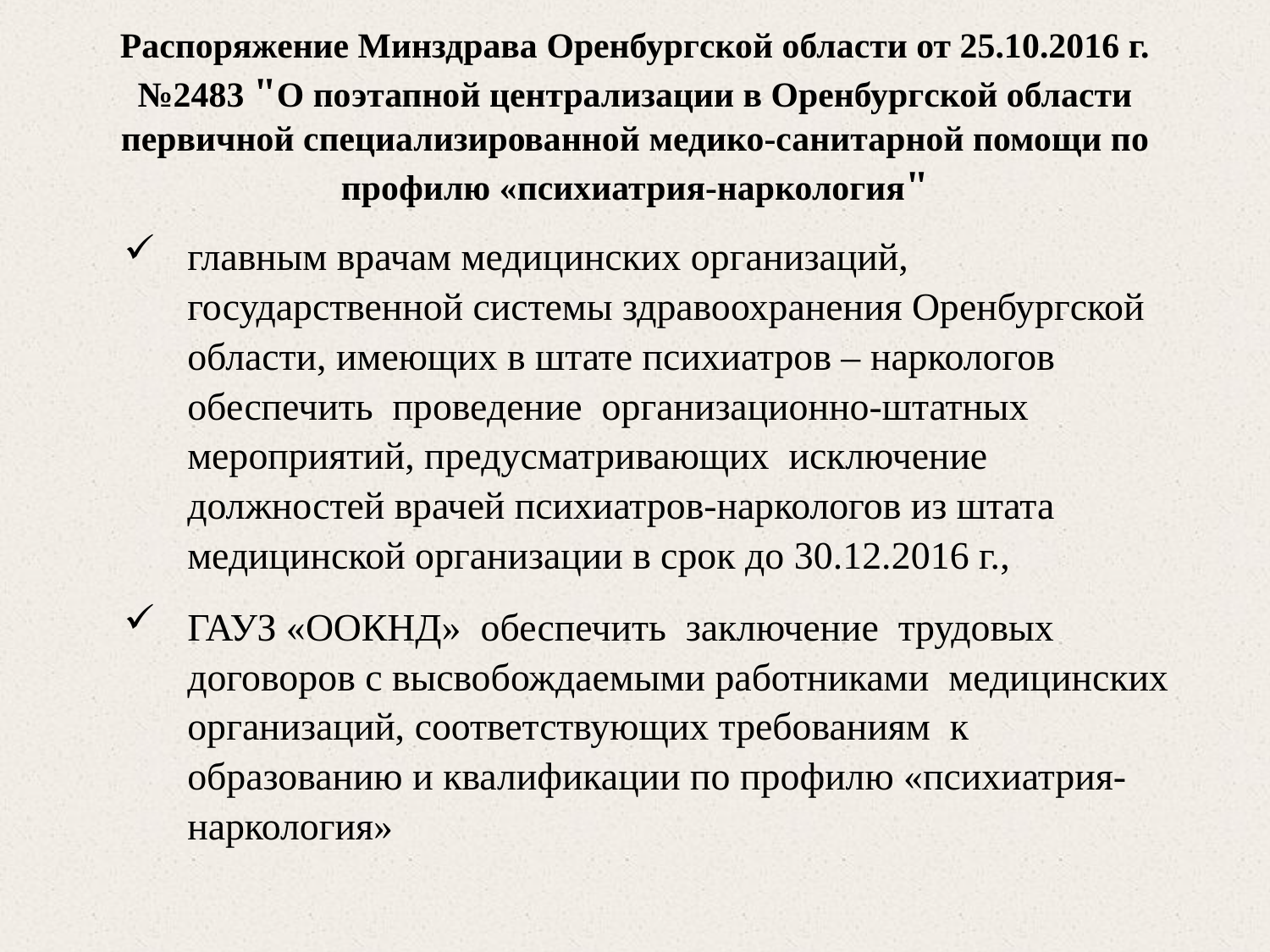

# Распоряжение Минздрава Оренбургской области от 25.10.2016 г. №2483 "О поэтапной централизации в Оренбургской области первичной специализированной медико-санитарной помощи по профилю «психиатрия-наркология"
главным врачам медицинских организаций, государственной системы здравоохранения Оренбургской области, имеющих в штате психиатров – наркологов обеспечить  проведение  организационно-штатных мероприятий, предусматривающих  исключение  должностей врачей психиатров-наркологов из штата медицинской организации в срок до 30.12.2016 г.,
ГАУЗ «ООКНД»  обеспечить  заключение  трудовых договоров с высвобождаемыми работниками  медицинских организаций, соответствующих требованиям  к образованию и квалификации по профилю «психиатрия-наркология»